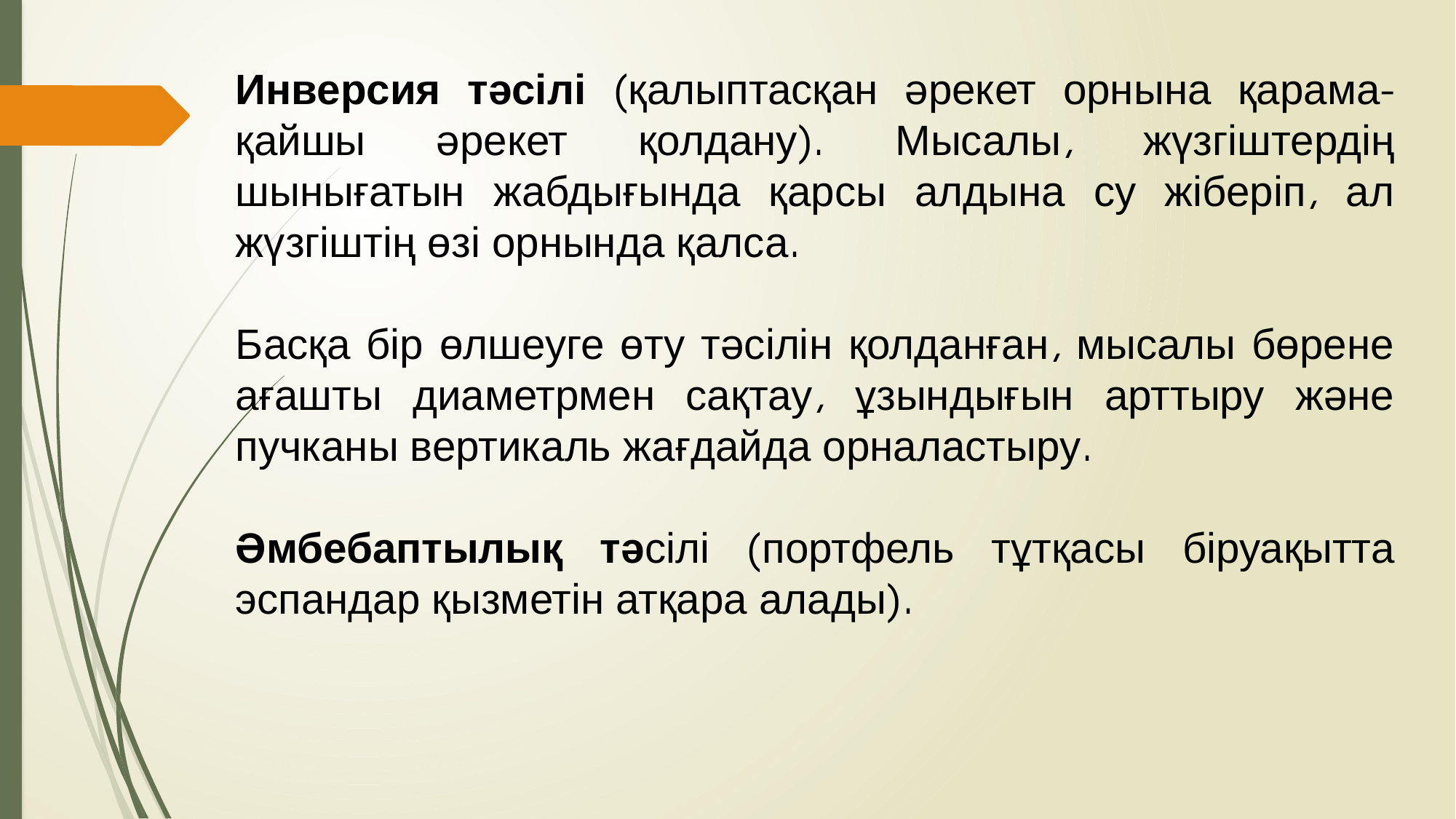

Инверсия тәсілі (қалыптасқан әрекет орнына қарама-қайшы әрекет қолдану). Мысалы, жүзгіштердің шынығатын жабдығында қарсы алдына су жіберіп, ал жүзгіштің өзі орнында қалса.

Басқа бір өлшеуге өту тәсілін қолданған, мысалы бөрене ағашты диаметрмен сақтау, ұзындығын арттыру және пучканы вертикаль жағдайда орналастыру.

Әмбебаптылық тәсілі (портфель тұтқасы біруақытта эспандар қызметін атқара алады).